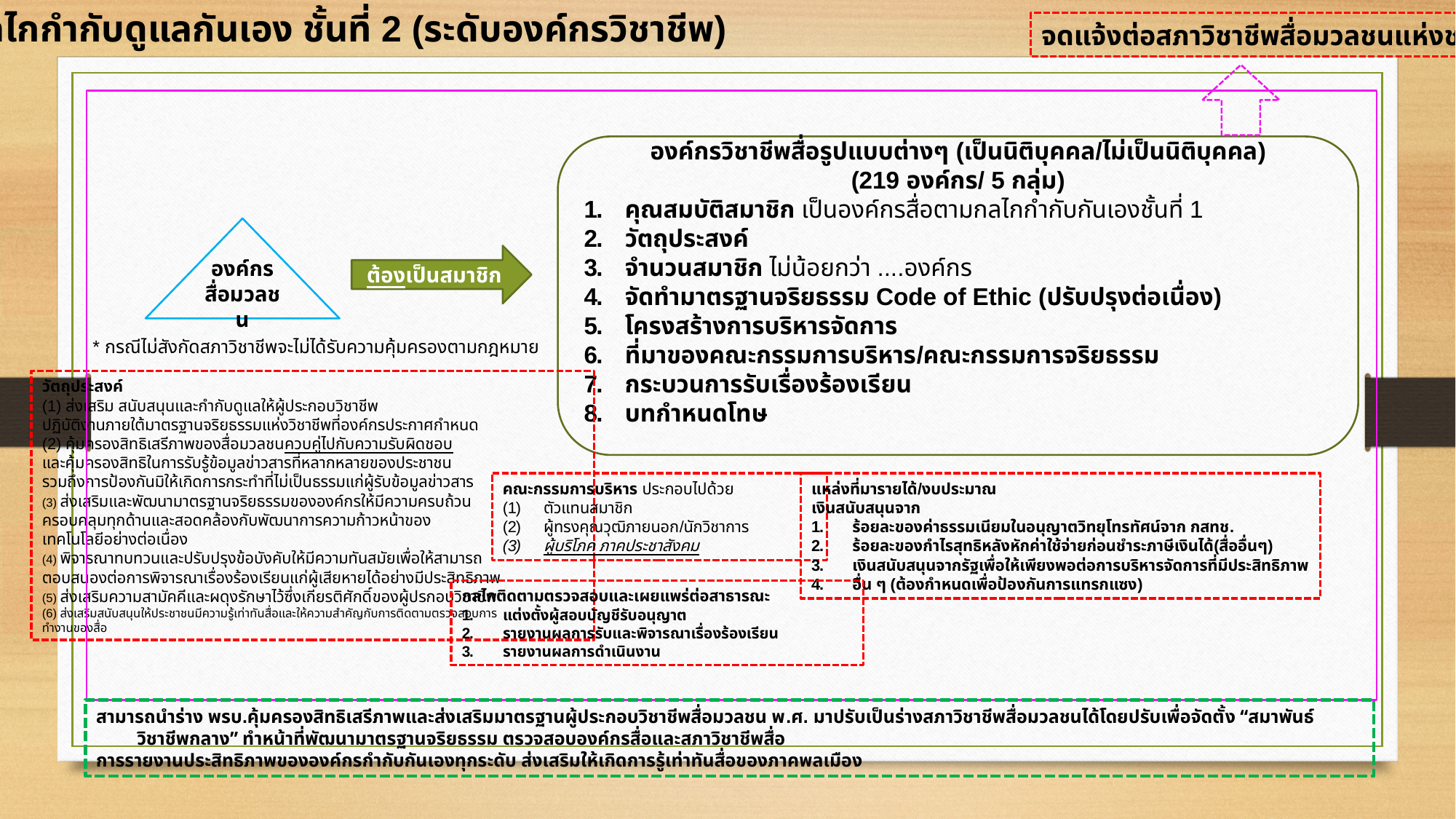

กลไกกำกับดูแลกันเอง ชั้นที่ 2 (ระดับองค์กรวิชาชีพ)
จดแจ้งต่อสภาวิชาชีพสื่อมวลชนแห่งชาติ

องค์กรวิชาชีพสื่อรูปแบบต่างๆ (เป็นนิติบุคคล/ไม่เป็นนิติบุคคล)
(219 องค์กร/ 5 กลุ่ม)
คุณสมบัติสมาชิก เป็นองค์กรสื่อตามกลไกกำกับกันเองชั้นที่ 1
วัตถุประสงค์
จำนวนสมาชิก ไม่น้อยกว่า ....องค์กร
จัดทำมาตรฐานจริยธรรม Code of Ethic (ปรับปรุงต่อเนื่อง)
โครงสร้างการบริหารจัดการ
ที่มาของคณะกรรมการบริหาร/คณะกรรมการจริยธรรม
กระบวนการรับเรื่องร้องเรียน
บทกำหนดโทษ

องค์กรสื่อมวลชน
ต้องเป็นสมาชิก
* กรณีไม่สังกัดสภาวิชาชีพจะไม่ได้รับความคุ้มครองตามกฎหมาย
วัตถุประสงค์
(1) ส่งเสริม สนับสนุนและกำกับดูแลให้ผู้ประกอบวิชาชีพ
ปฏิบัติงานภายใต้มาตรฐานจริยธรรมแห่งวิชาชีพที่องค์กรประกาศกำหนด
(2) คุ้มครองสิทธิเสรีภาพของสื่อมวลชนควบคู่ไปกับความรับผิดชอบ
และคุ้มครองสิทธิในการรับรู้ข้อมูลข่าวสารที่หลากหลายของประชาชน
รวมถึงการป้องกันมิให้เกิดการกระทำที่ไม่เป็นธรรมแก่ผู้รับข้อมูลข่าวสาร
(3) ส่งเสริมและพัฒนามาตรฐานจริยธรรมขององค์กรให้มีความครบถ้วน
ครอบคลุมทุกด้านและสอดคล้องกับพัฒนาการความก้าวหน้าของ
เทคโนโลยีอย่างต่อเนื่อง
(4) พิจารณาทบทวนและปรับปรุงข้อบังคับให้มีความทันสมัยเพื่อให้สามารถ
ตอบสนองต่อการพิจารณาเรื่องร้องเรียนแก่ผู้เสียหายได้อย่างมีประสิทธิภาพ
(5) ส่งเสริมความสามัคคีและผดุงรักษาไว้ซึ่งเกียรติศักดิ์ของผู้ปรกอบวิชาชีพ
(6) ส่งเสริมสนับสนุนให้ประชาชนมีความรู้เท่าทันสื่อและให้ความสำคัญกับการติดตามตรวจสอบการ
ทำงานของสื่อ
คณะกรรมการบริหาร ประกอบไปด้วย
ตัวแทนสมาชิก
ผู้ทรงคุณวุฒิภายนอก/นักวิชาการ
ผู้บริโภค ภาคประชาสังคม
แหล่งที่มารายได้/งบประมาณ
เงินสนับสนุนจาก
ร้อยละของค่าธรรมเนียมในอนุญาตวิทยุโทรทัศน์จาก กสทช.
ร้อยละของกำไรสุทธิหลังหักค่าใช้จ่ายก่อนชำระภาษีเงินได้(สื่ออื่นๆ)
เงินสนับสนุนจากรัฐเพื่อให้เพียงพอต่อการบริหารจัดการที่มีประสิทธิภาพ
อื่น ๆ (ต้องกำหนดเพื่อป้องกันการแทรกแซง)
กลไกติดตามตรวจสอบและเผยแพร่ต่อสาธารณะ
แต่งตั้งผู้สอบบัญชีรับอนุญาต
รายงานผลการรับและพิจารณาเรื่องร้องเรียน
รายงานผลการดำเนินงาน
สามารถนำร่าง พรบ.คุ้มครองสิทธิเสรีภาพและส่งเสริมมาตรฐานผู้ประกอบวิชาชีพสื่อมวลชน พ.ศ. มาปรับเป็นร่างสภาวิชาชีพสื่อมวลชนได้โดยปรับเพื่อจัดตั้ง “สมาพันธ์วิชาชีพกลาง” ทำหน้าที่พัฒนามาตรฐานจริยธรรม ตรวจสอบองค์กรสื่อและสภาวิชาชีพสื่อ
การรายงานประสิทธิภาพขององค์กรกำกับกันเองทุกระดับ ส่งเสริมให้เกิดการรู้เท่าทันสื่อของภาคพลเมือง